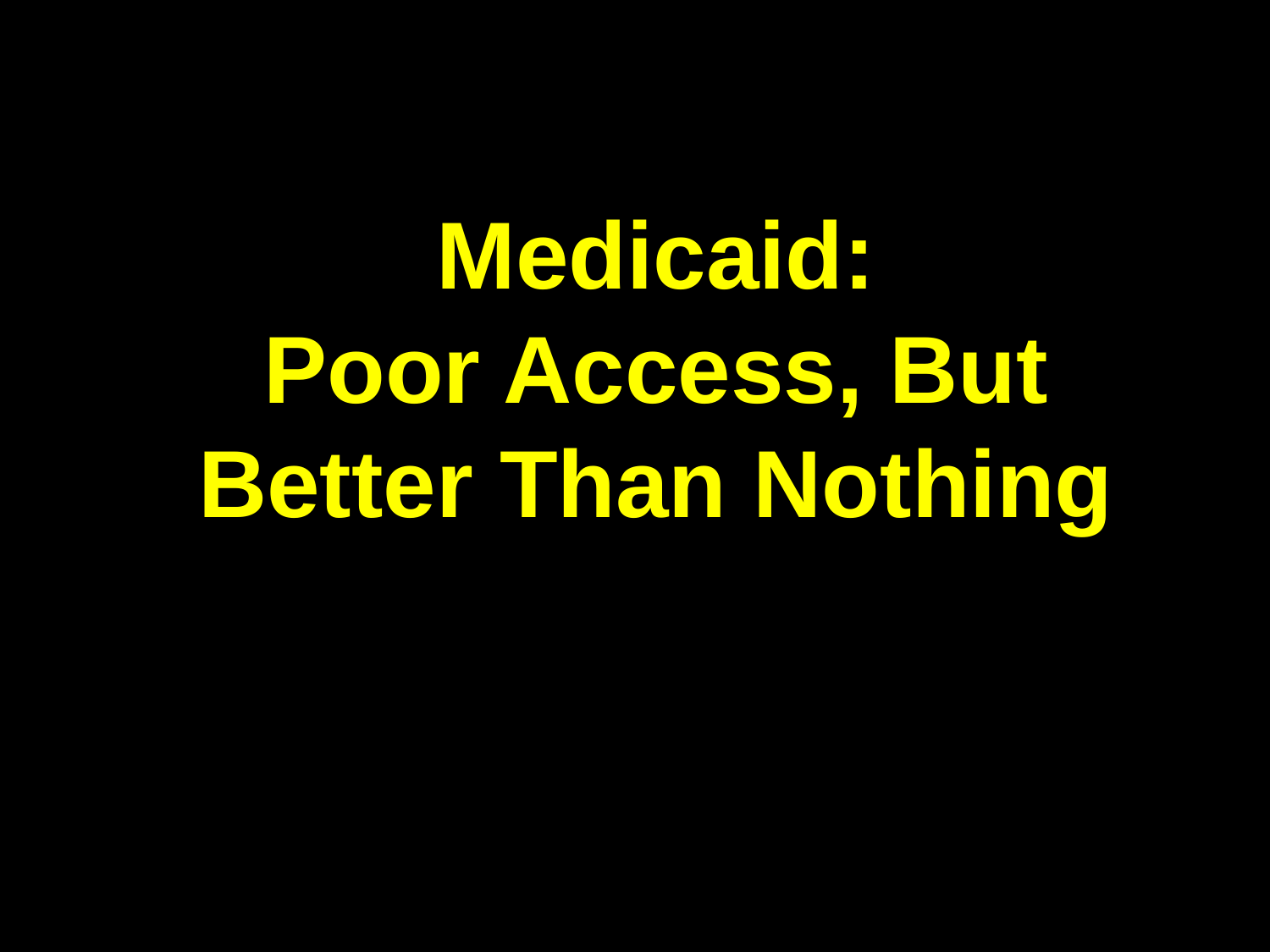

# Medicaid: Poor Access, But Better Than Nothing